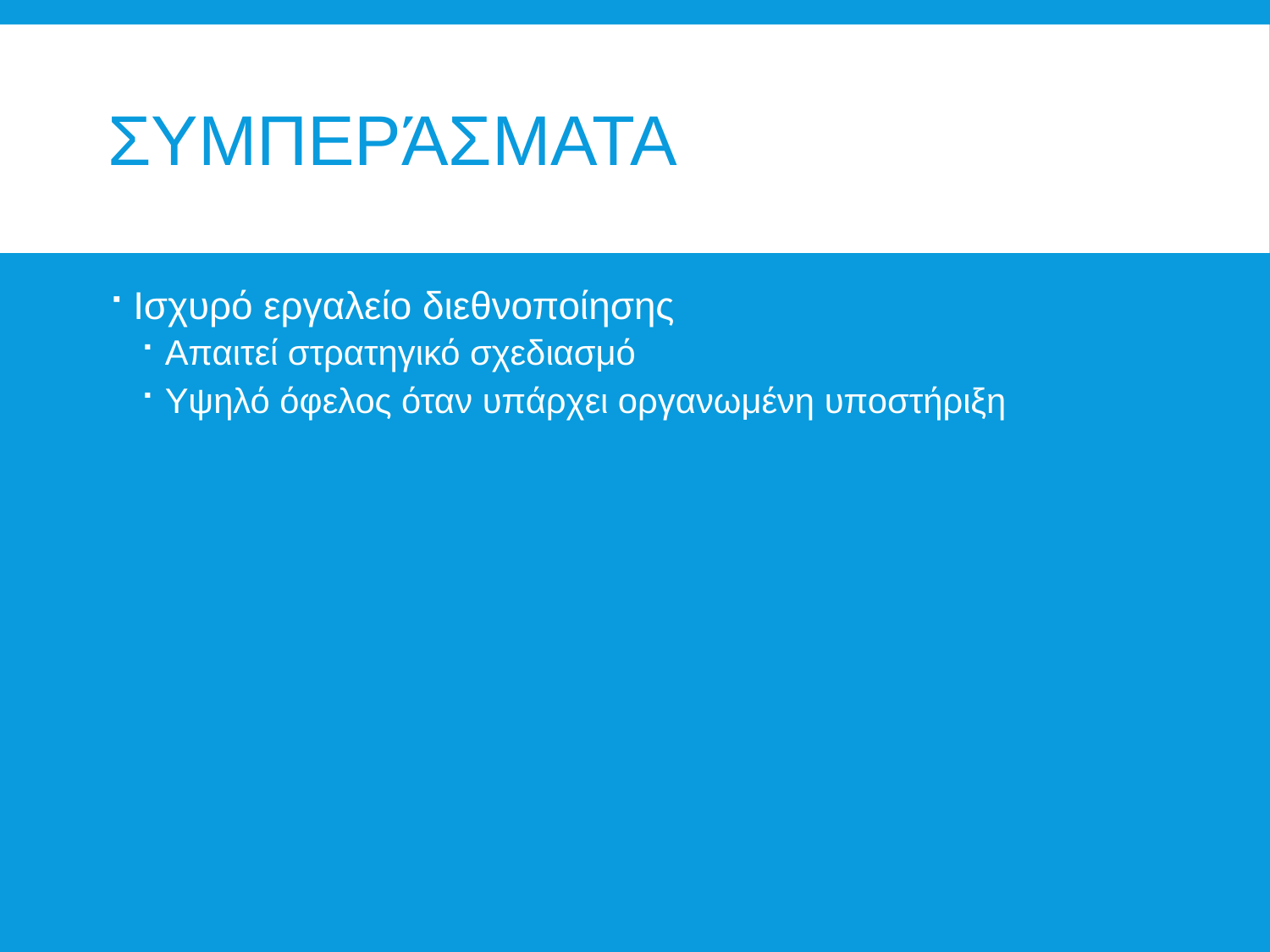

# Συμπεράσματα
Ισχυρό εργαλείο διεθνοποίησης
Απαιτεί στρατηγικό σχεδιασμό
Υψηλό όφελος όταν υπάρχει οργανωμένη υποστήριξη